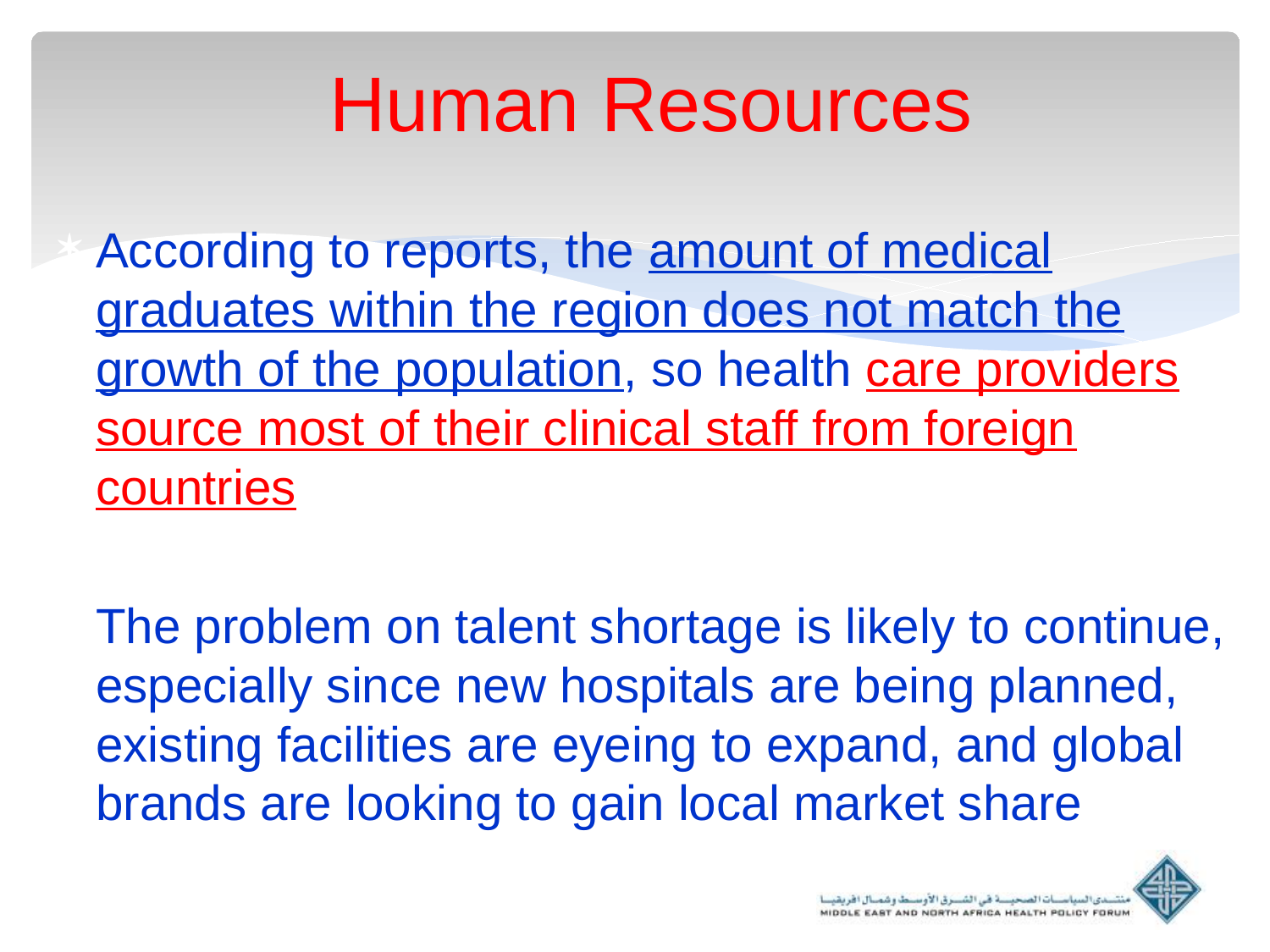

# Human Resources
According to reports, the amount of medical graduates within the region does not match the growth of the population, so health care providers source most of their clinical staff from foreign countries

The problem on talent shortage is likely to continue, especially since new hospitals are being planned, existing facilities are eyeing to expand, and global brands are looking to gain local market share
16